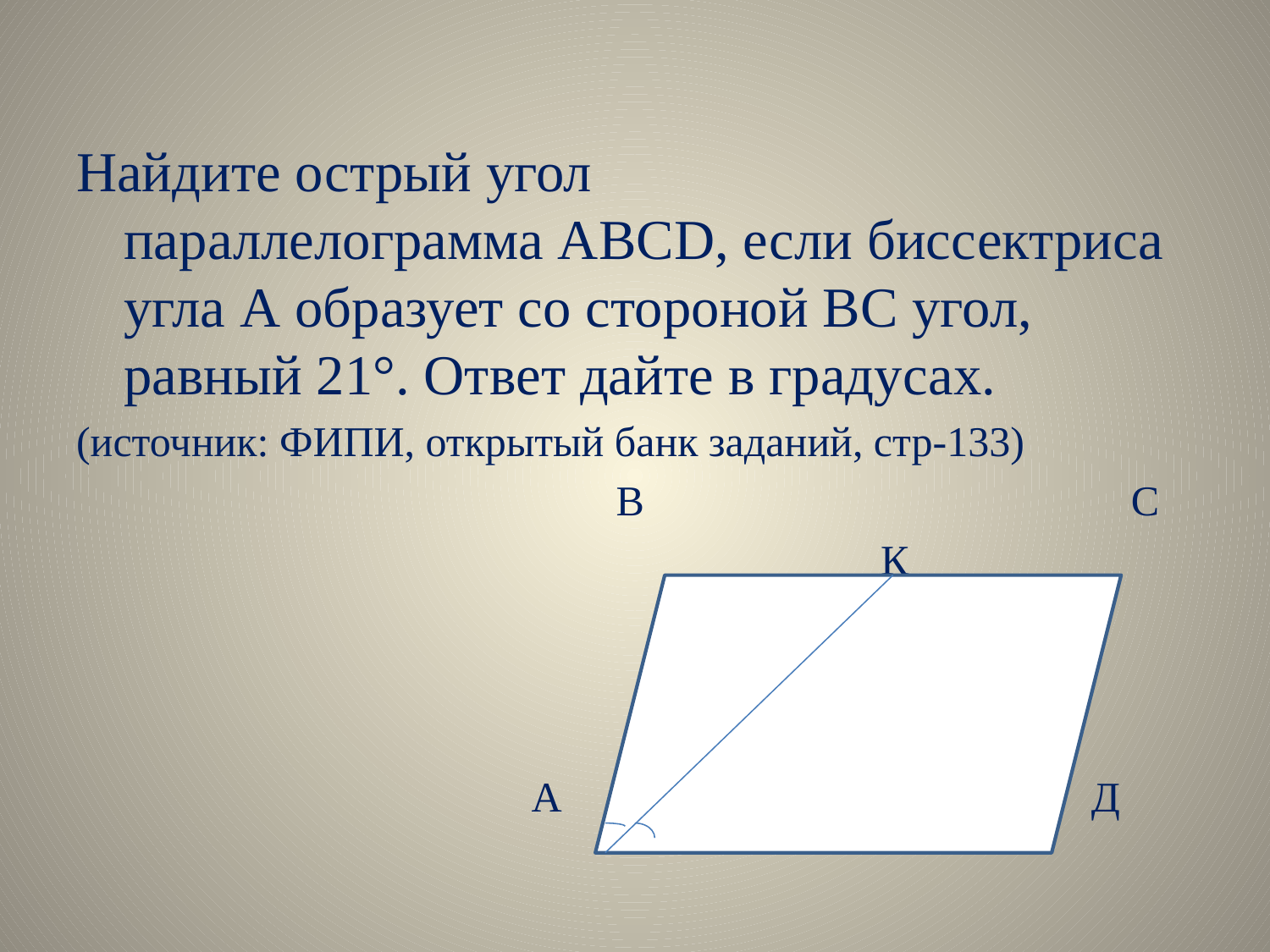

#
Найдите острый угол параллелограмма ABCD, если биссектриса угла A образует со стороной BC угол, равный 21°. Ответ дайте в градусах.
(источник: ФИПИ, открытый банк заданий, стр-133)
                                                   В                                              С
                                                                            К

                                           А                                                  Д